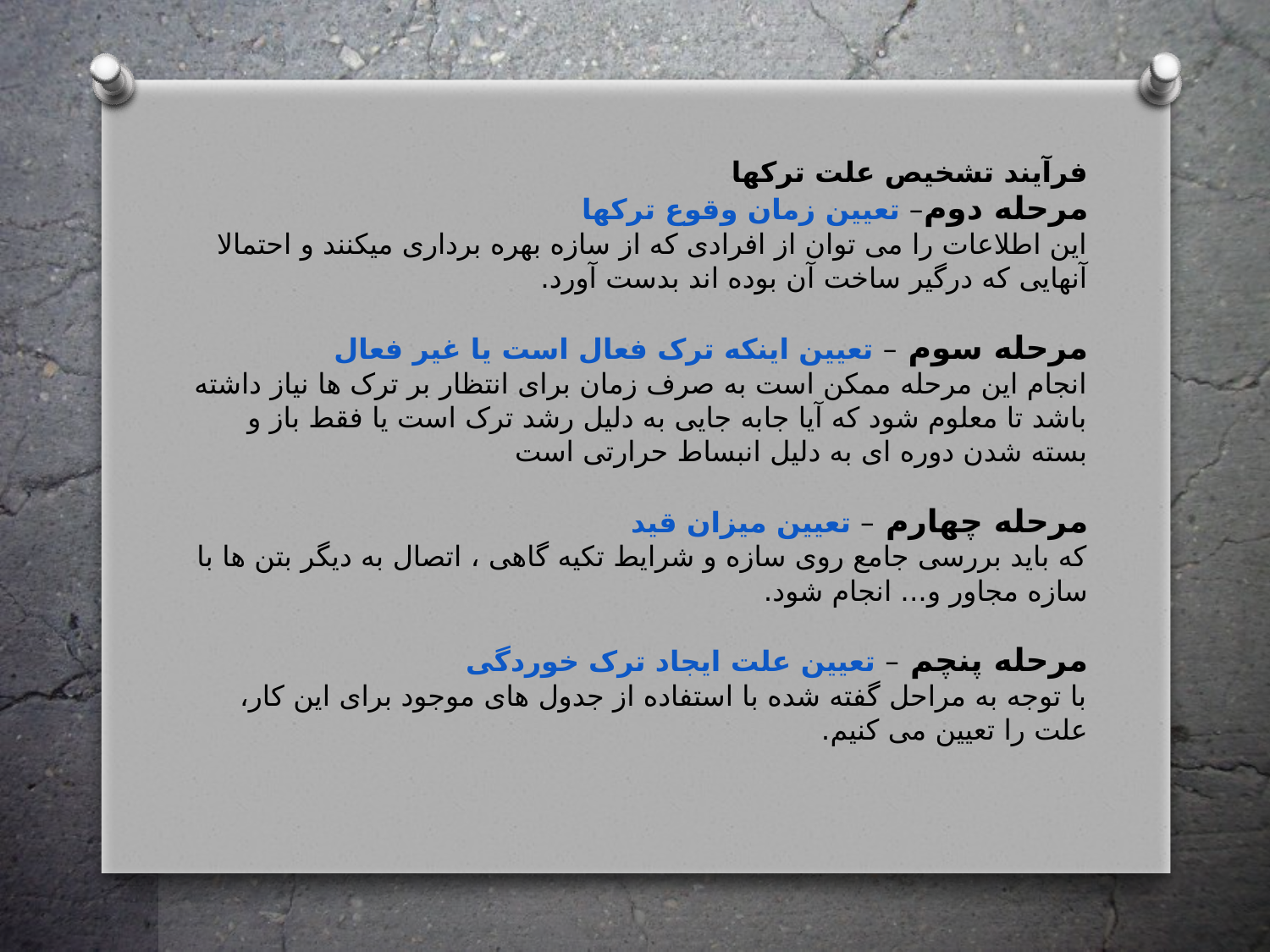

فرآیند تشخیص علت ترکها
مرحله دوم– تعیین زمان وقوع ترکها
این اطلاعات را می توان از افرادی که از سازه بهره برداری میکنند و احتمالا آنهایی که درگیر ساخت آن بوده اند بدست آورد.

مرحله سوم – تعیین اینکه ترک فعال است یا غیر فعال
انجام این مرحله ممکن است به صرف زمان برای انتظار بر ترک ها نیاز داشته باشد تا معلوم شود که آیا جابه جایی به دلیل رشد ترک است یا فقط باز و بسته شدن دوره ای به دلیل انبساط حرارتی است

مرحله چهارم – تعیین میزان قید
که باید بررسی جامع روی سازه و شرایط تکیه گاهی ، اتصال به دیگر بتن ها با سازه مجاور و... انجام شود.

مرحله پنچم – تعیین علت ایجاد ترک خوردگی
با توجه به مراحل گفته شده با استفاده از جدول های موجود برای این کار،  علت را تعیین می کنیم.